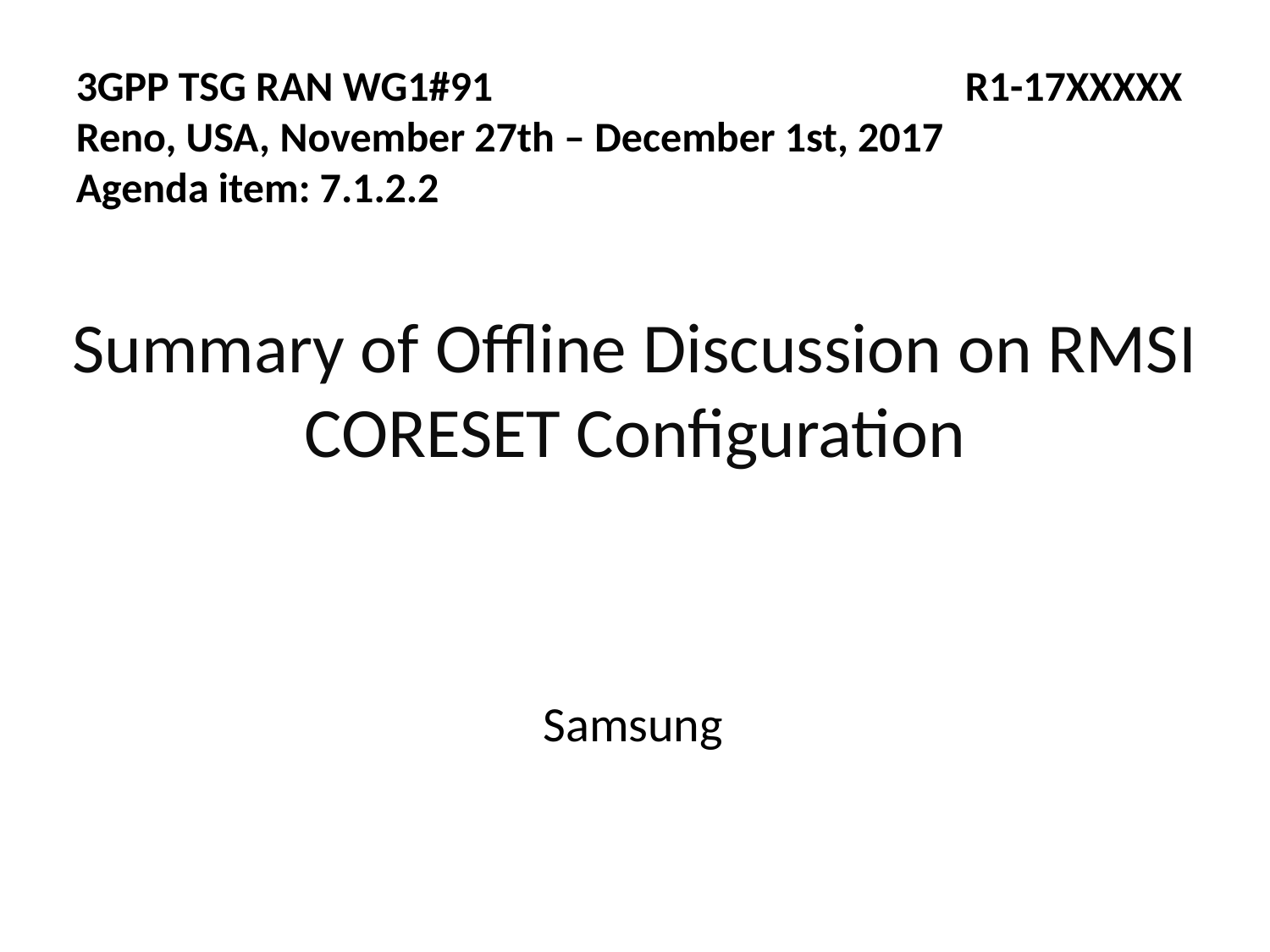

3GPP TSG RAN WG1#91				R1-17XXXXX
Reno, USA, November 27th – December 1st, 2017
Agenda item: 7.1.2.2
Summary of Offline Discussion on RMSI CORESET Configuration
Samsung